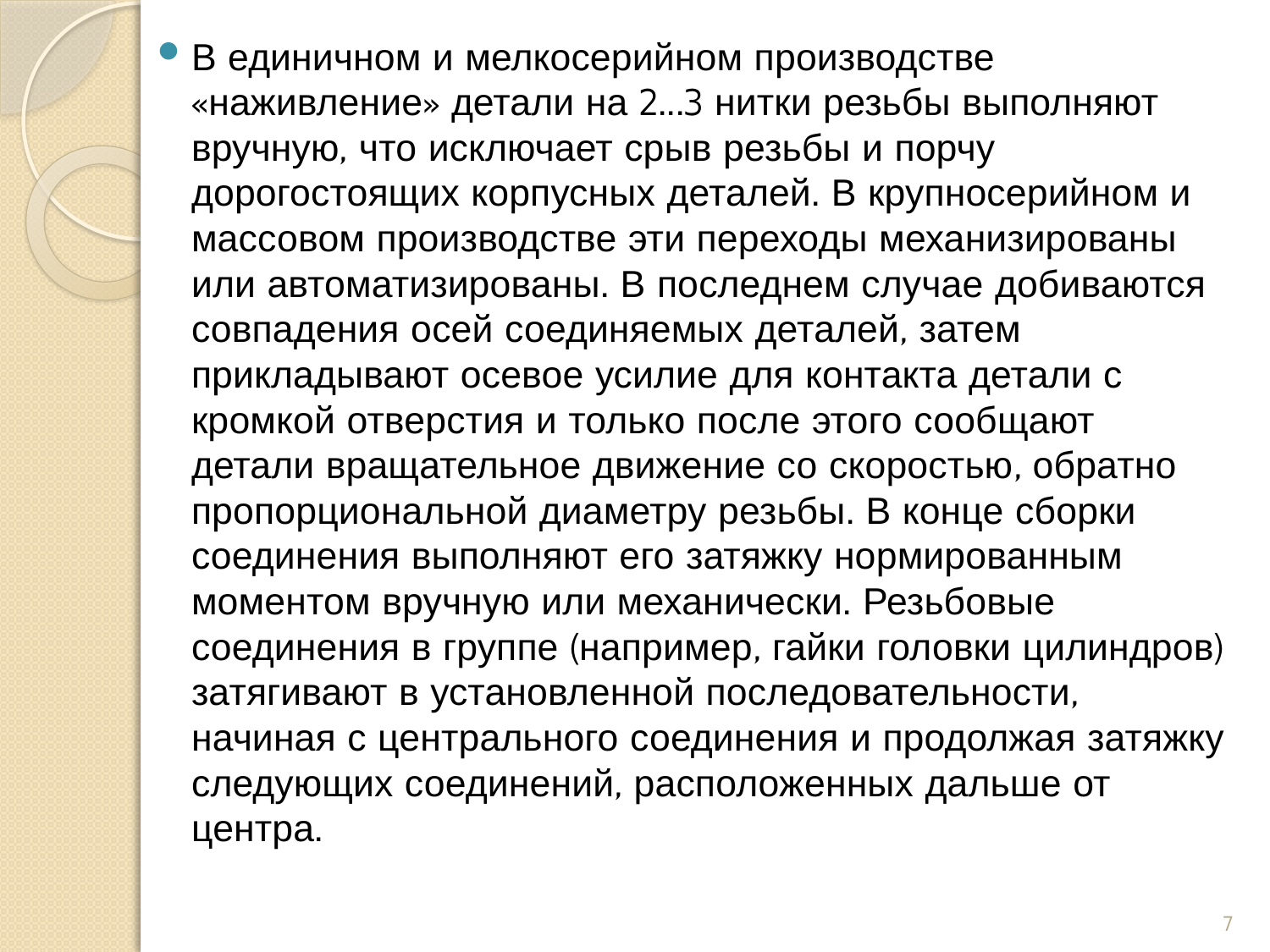

В единичном и мелкосерийном производстве «наживление» детали на 2...3 нитки резьбы выполняют вручную, что исключает срыв резьбы и порчу дорогостоящих корпусных деталей. В крупносерийном и массовом производстве эти пе­реходы механизированы или автоматизированы. В последнем случае добиваются совпадения осей соединяемых деталей, затем прикладывают осевое усилие для контакта детали с кромкой отверстия и только после этого сообщают детали вращательное движение со скоростью, обратно пропорцио­нальной диаметру резьбы. В конце сборки соединения выпол­няют его затяжку нормированным моментом вручную или механически. Резьбовые соединения в группе (например, гай­ки головки цилиндров) затягивают в установленной последо­вательности, начиная с центрального соединения и продолжая затяжку следующих соединений, расположенных дальше от центра.

7